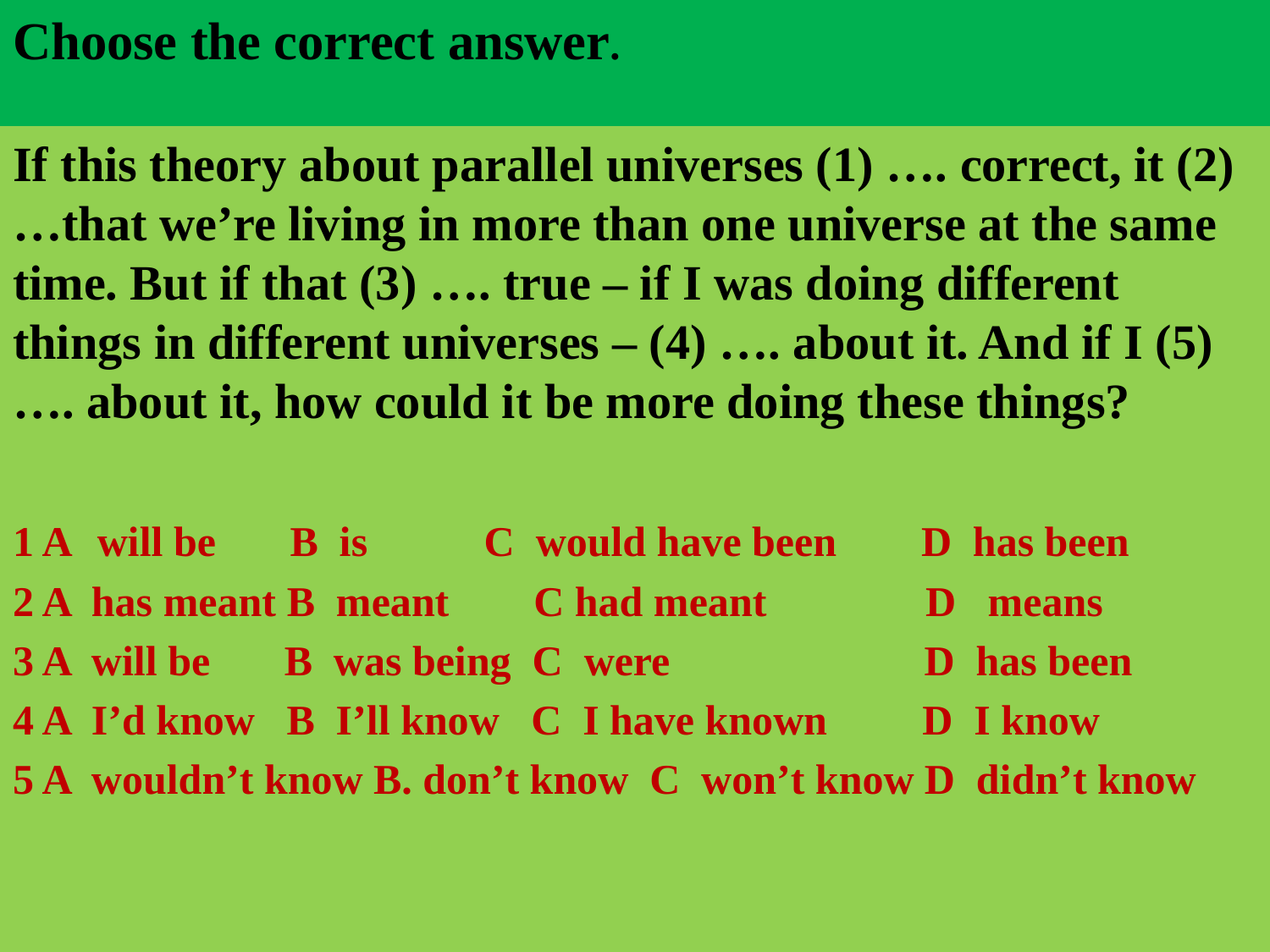

# Choose the correct answer.
If this theory about parallel universes (1) …. correct, it (2) …that we’re living in more than one universe at the same time. But if that (3) …. true – if I was doing different things in different universes – (4) …. about it. And if I (5) …. about it, how could it be more doing these things?

1 A  will be       B  is           C  would have been        D  has been
2 A  has meant B  meant        C had meant               D   means
3 A  will be       B  was being  C  were                        D  has been
4 A  I’d know   B  I’ll know   C  I have known         D  I know
5 A  wouldn’t know B. don’t know  C  won’t know D  didn’t know